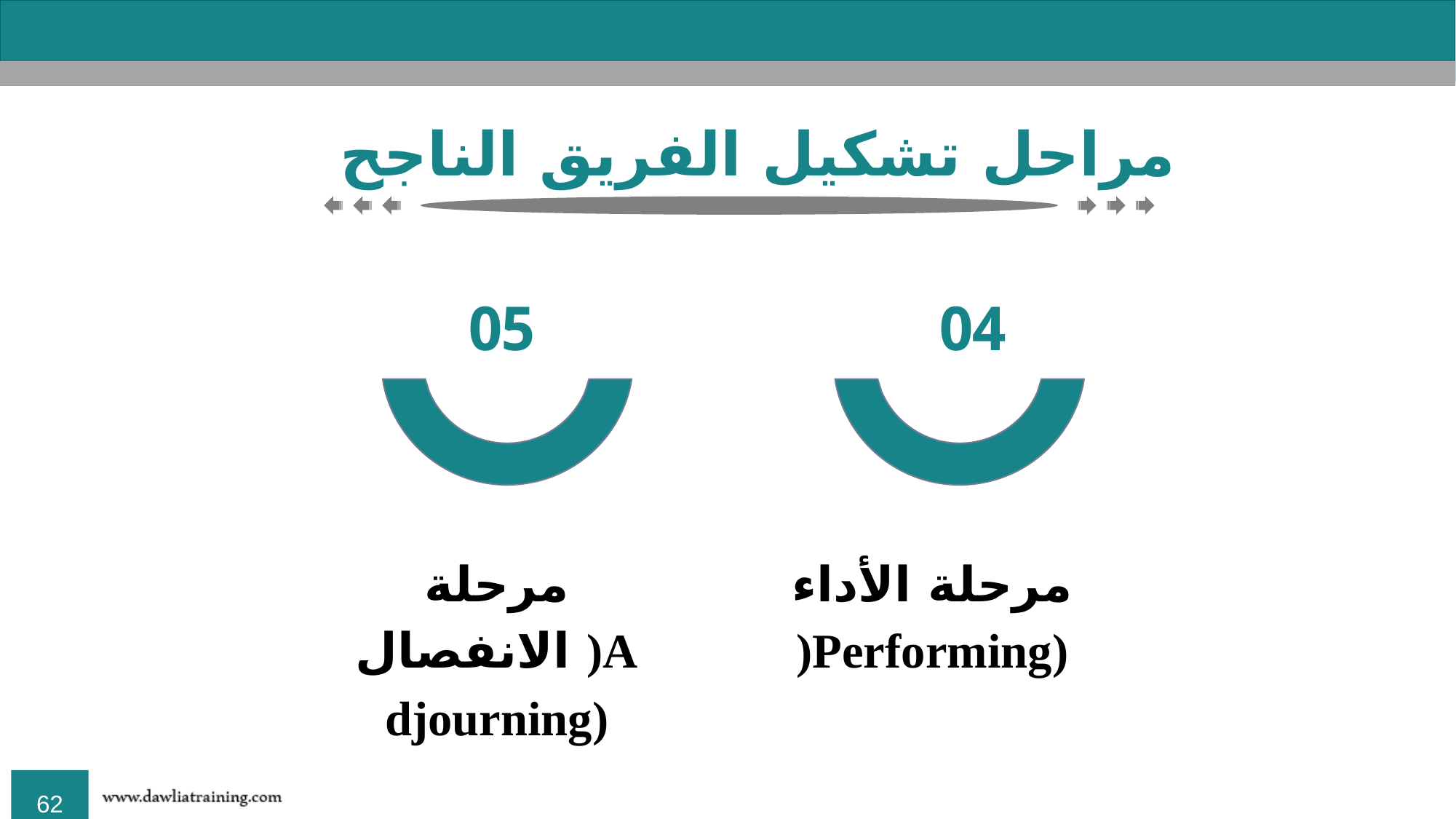

مراحل تشكيل الفريق الناجح

05

مرحلة الانفصال )Adjourning)
04

مرحلة الأداء )Performing)